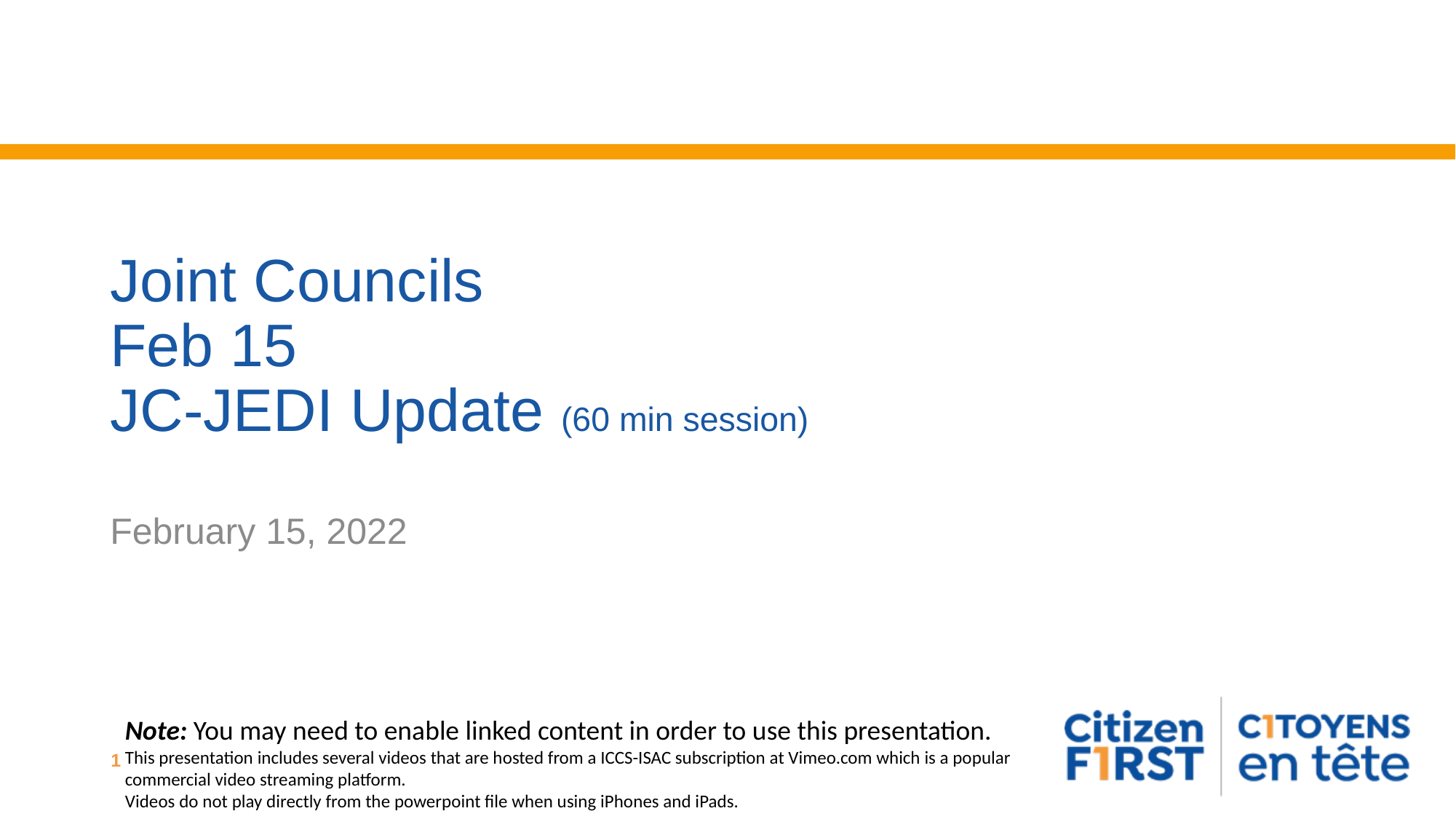

# Joint Councils Feb 15 JC-JEDI Update (60 min session)
February 15, 2022
Note: You may need to enable linked content in order to use this presentation.
This presentation includes several videos that are hosted from a ICCS-ISAC subscription at Vimeo.com which is a popular commercial video streaming platform.
Videos do not play directly from the powerpoint file when using iPhones and iPads.
1